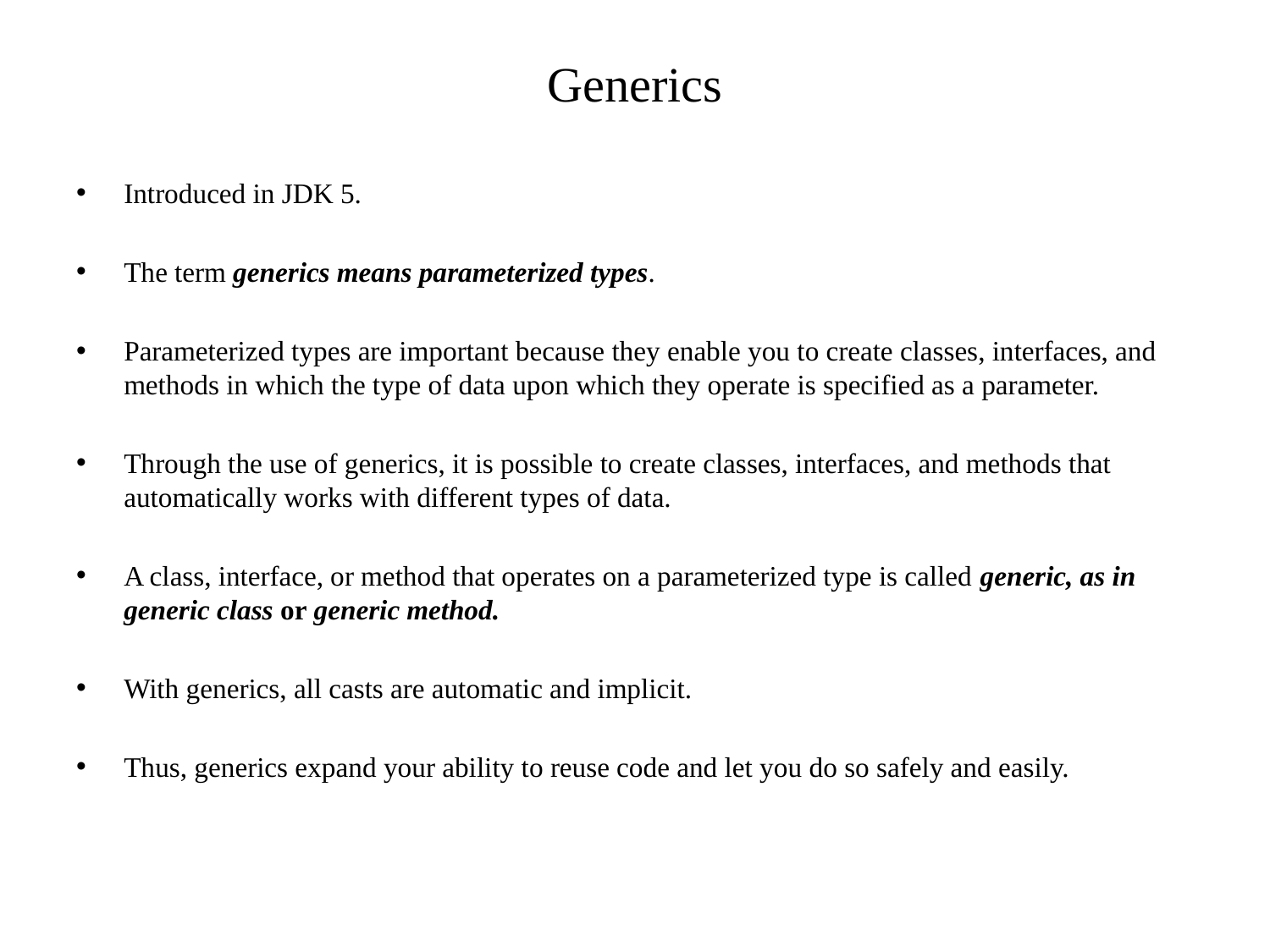

# Generics
Introduced in JDK 5.

The term generics means parameterized types.

Parameterized types are important because they enable you to create classes, interfaces, and methods in which the type of data upon which they operate is specified as a parameter.

Through the use of generics, it is possible to create classes, interfaces, and methods that automatically works with different types of data.

A class, interface, or method that operates on a parameterized type is called generic, as in generic class or generic method.

With generics, all casts are automatic and implicit.

Thus, generics expand your ability to reuse code and let you do so safely and easily.